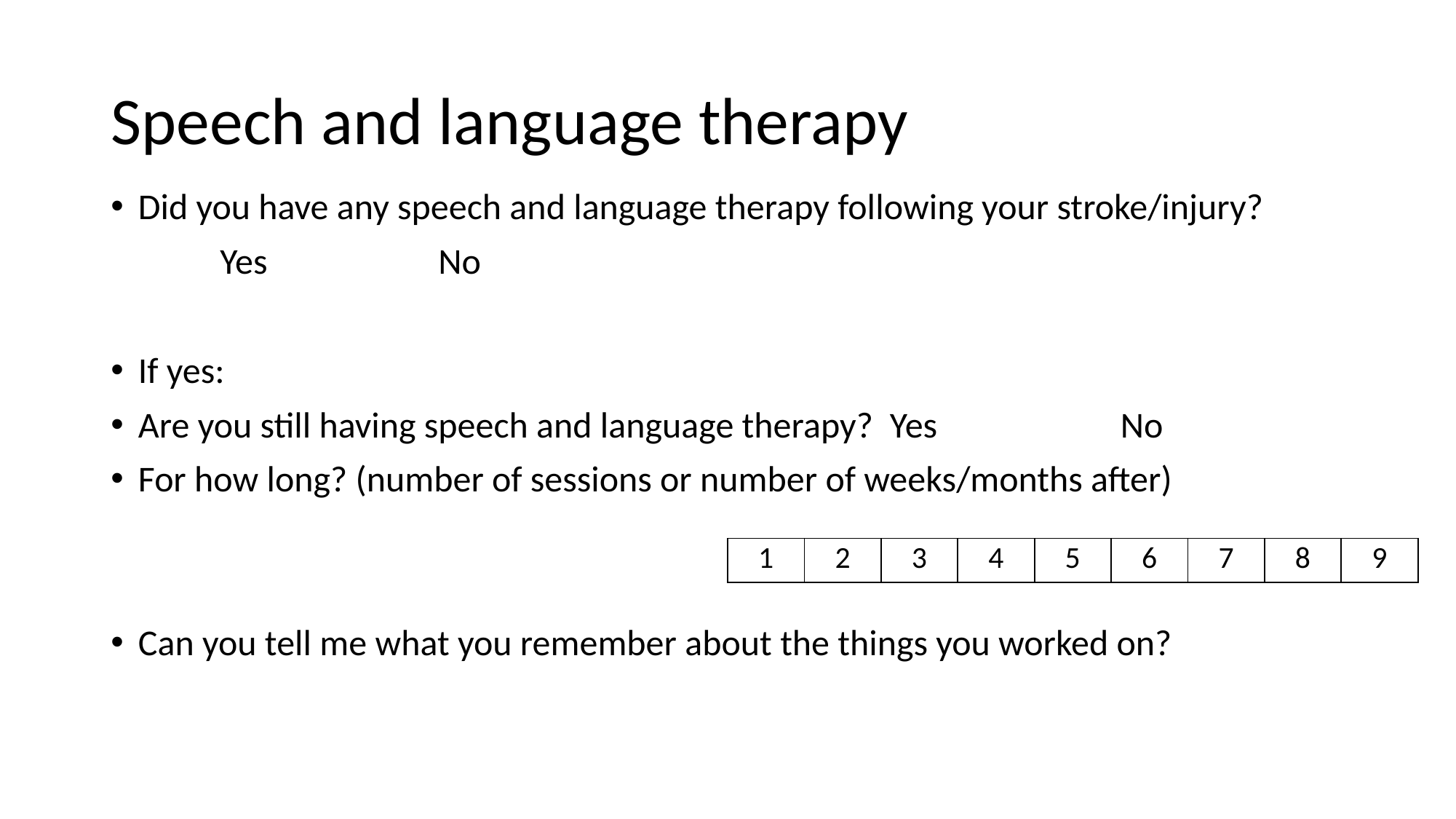

# Speech and language therapy
Did you have any speech and language therapy following your stroke/injury?
	Yes		No

If yes:
Are you still having speech and language therapy?  Yes		No
For how long? (number of sessions or number of weeks/months after)

Can you tell me what you remember about the things you worked on?
| 1 | 2 | 3 | 4 | 5 | 6 | 7 | 8 | 9 |
| --- | --- | --- | --- | --- | --- | --- | --- | --- |